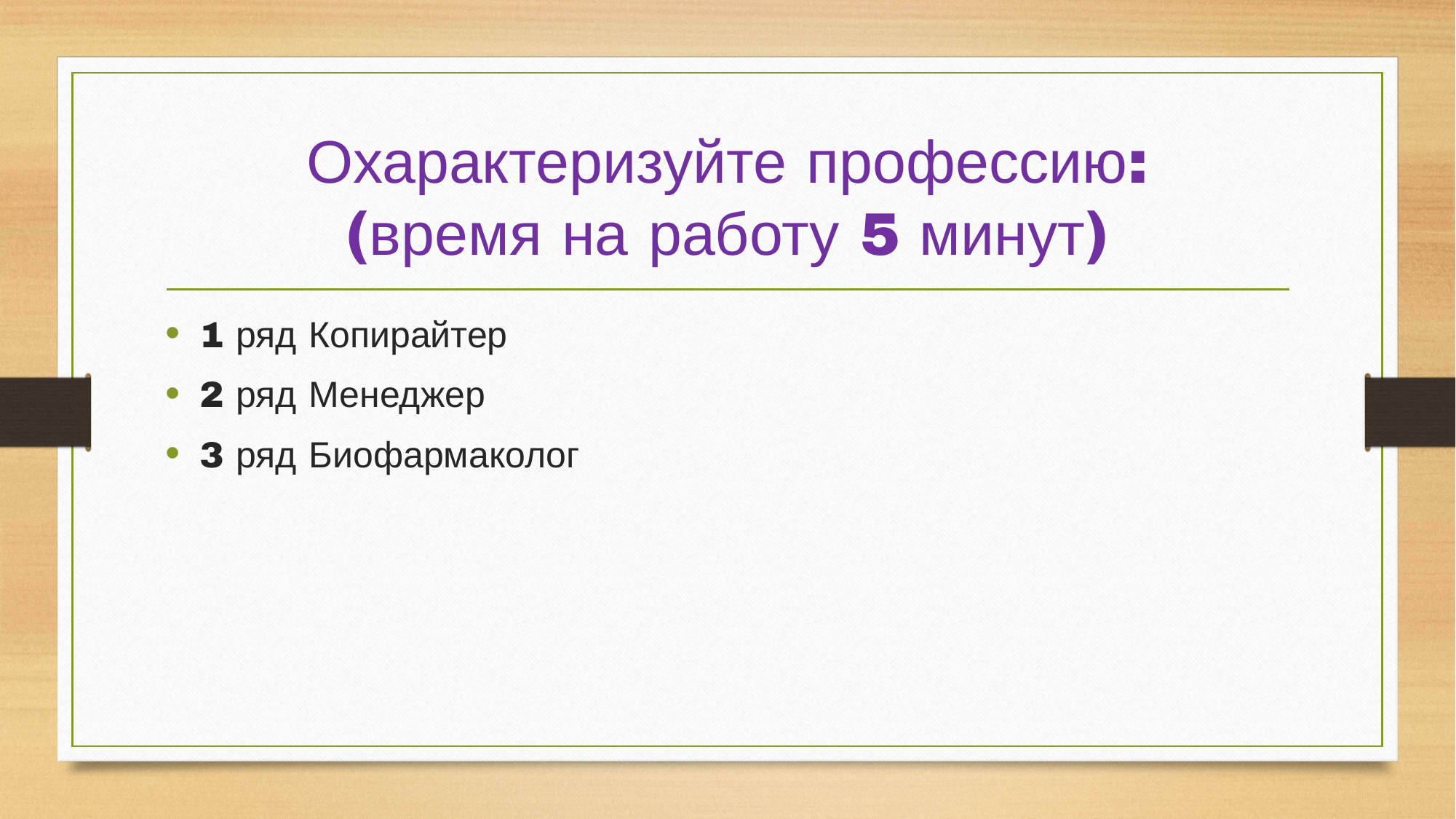

# Охарактеризуйте профессию: (время на работу 5 минут)
1 ряд Копирайтер
2 ряд Менеджер
3 ряд Биофармаколог